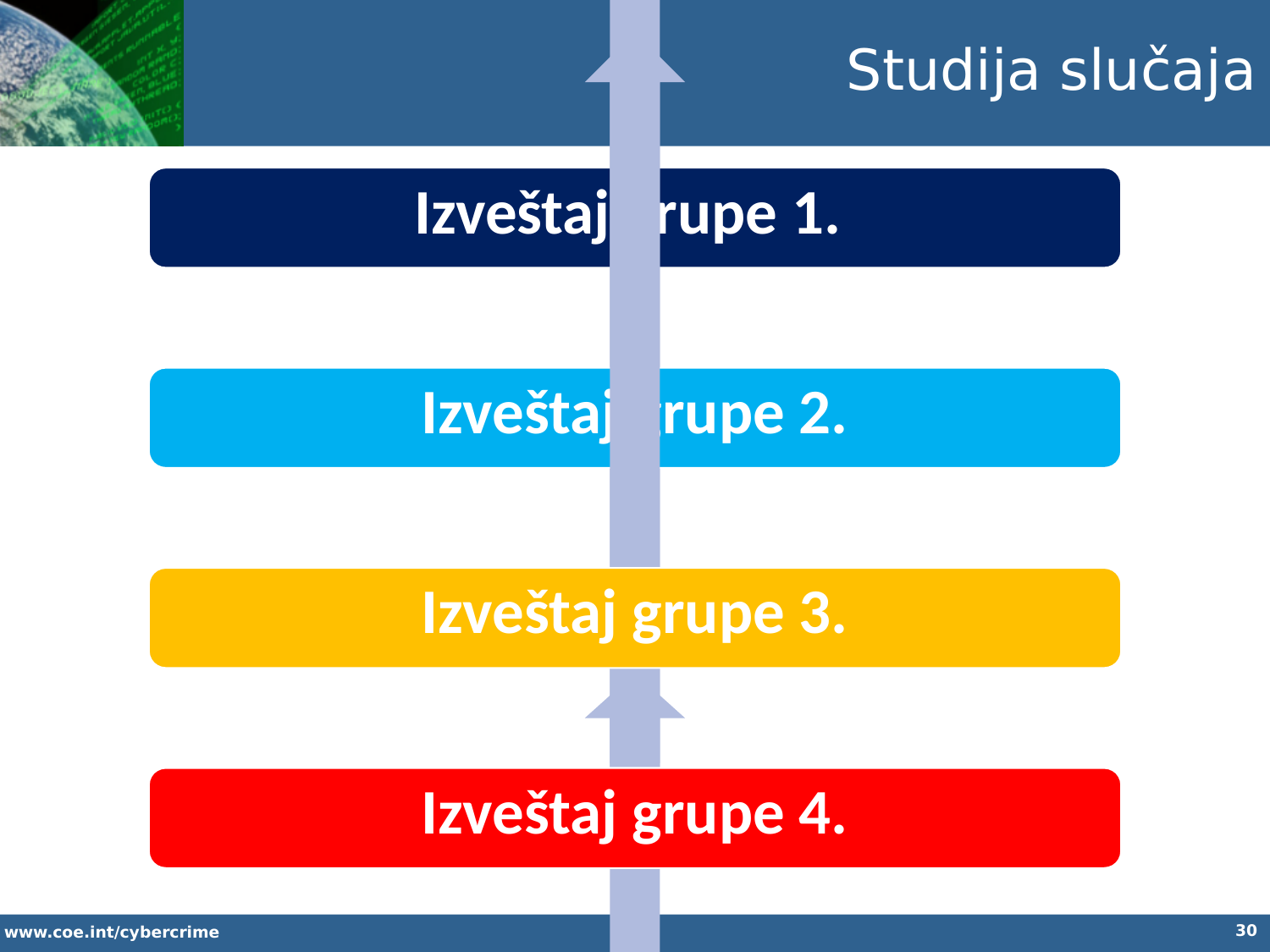

Studija slučaja
Izveštaj grupe 1.
Izveštaj grupe 2.
Izveštaj grupe 3.
Izveštaj grupe 4.
#
30